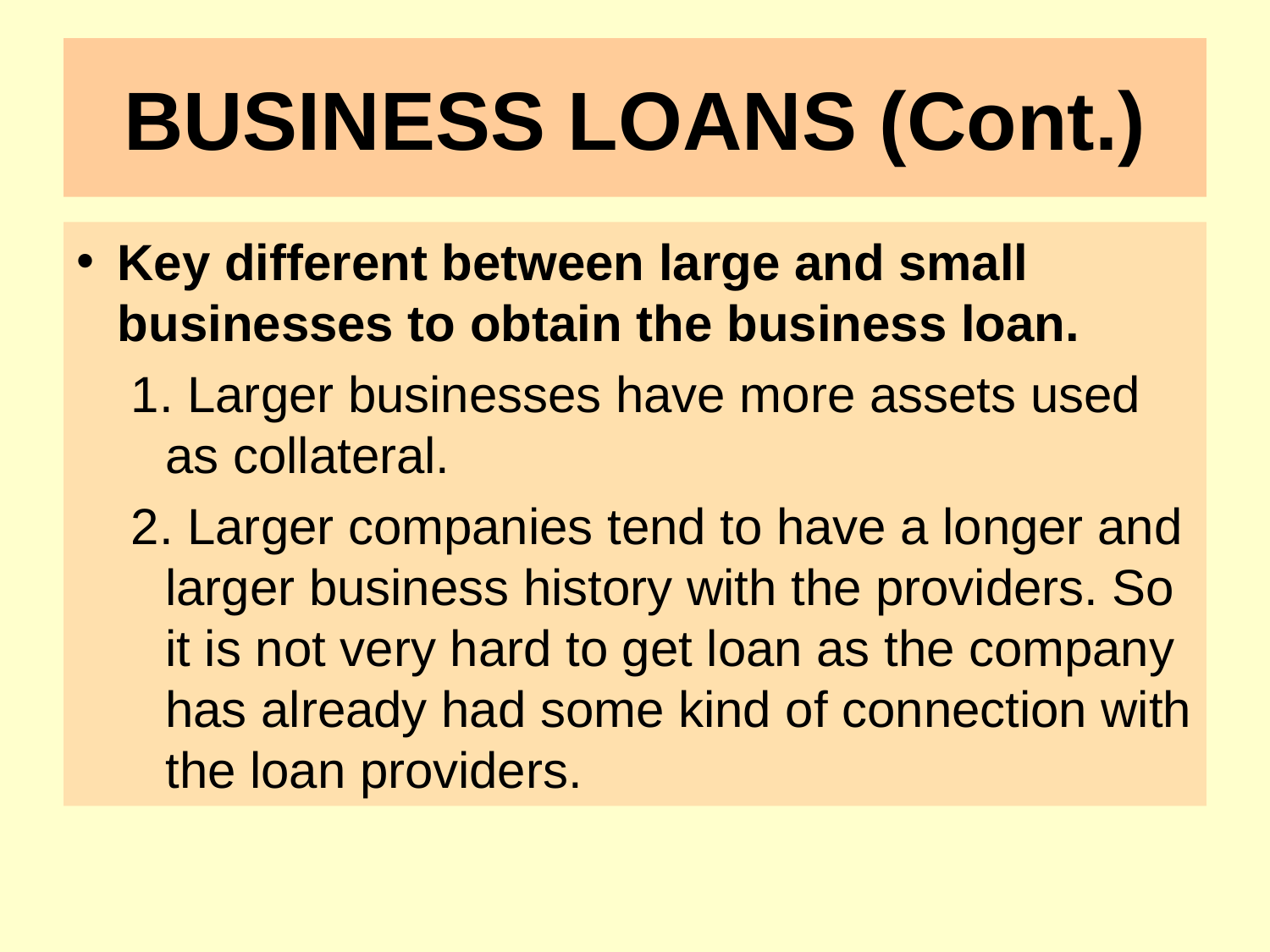

# BUSINESS LOANS (Cont.)
Key different between large and small businesses to obtain the business loan.
1. Larger businesses have more assets used as collateral.
2. Larger companies tend to have a longer and larger business history with the providers. So it is not very hard to get loan as the company has already had some kind of connection with the loan providers.